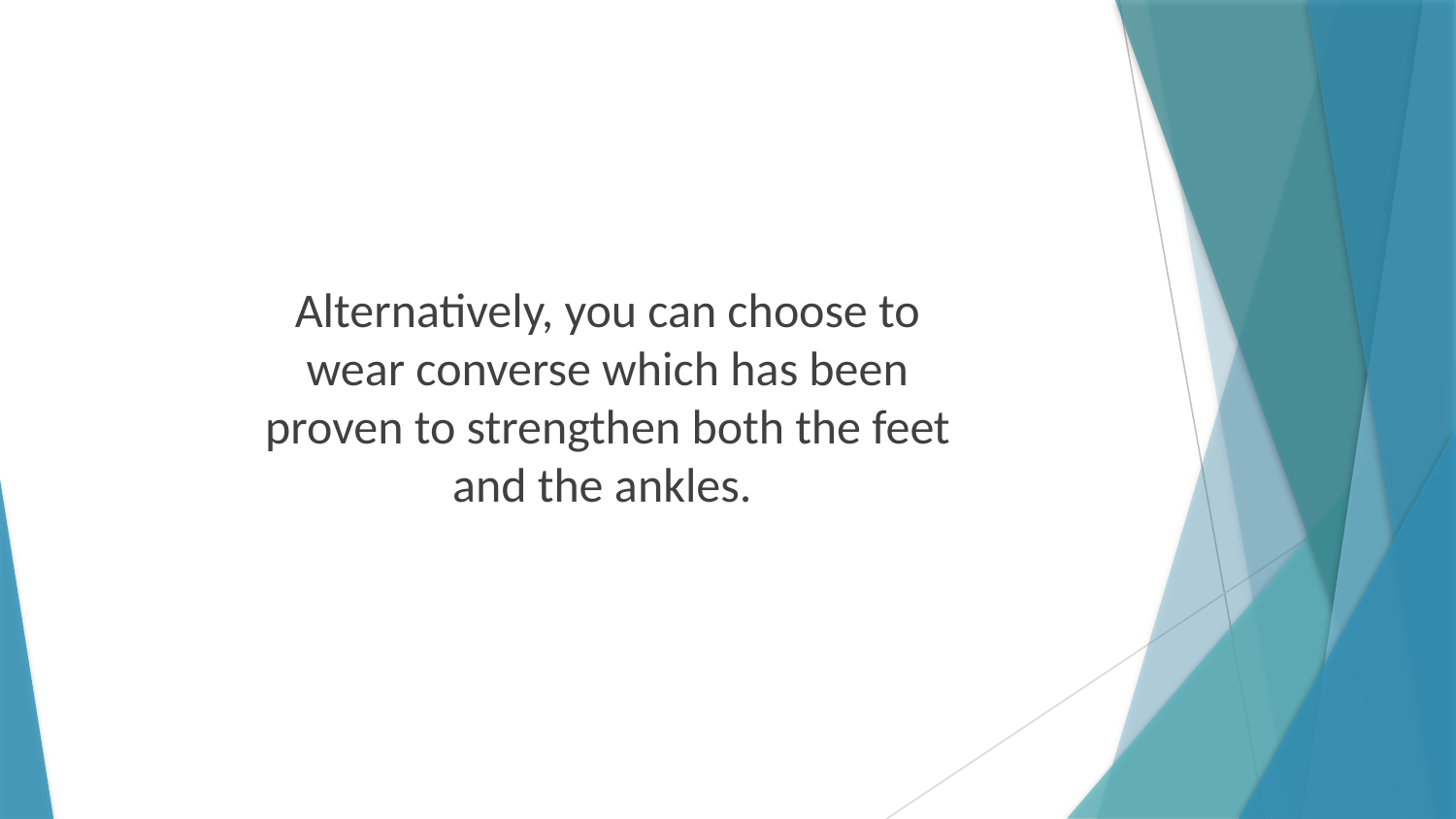

Alternatively, you can choose to wear converse which has been proven to strengthen both the feet and the ankles.